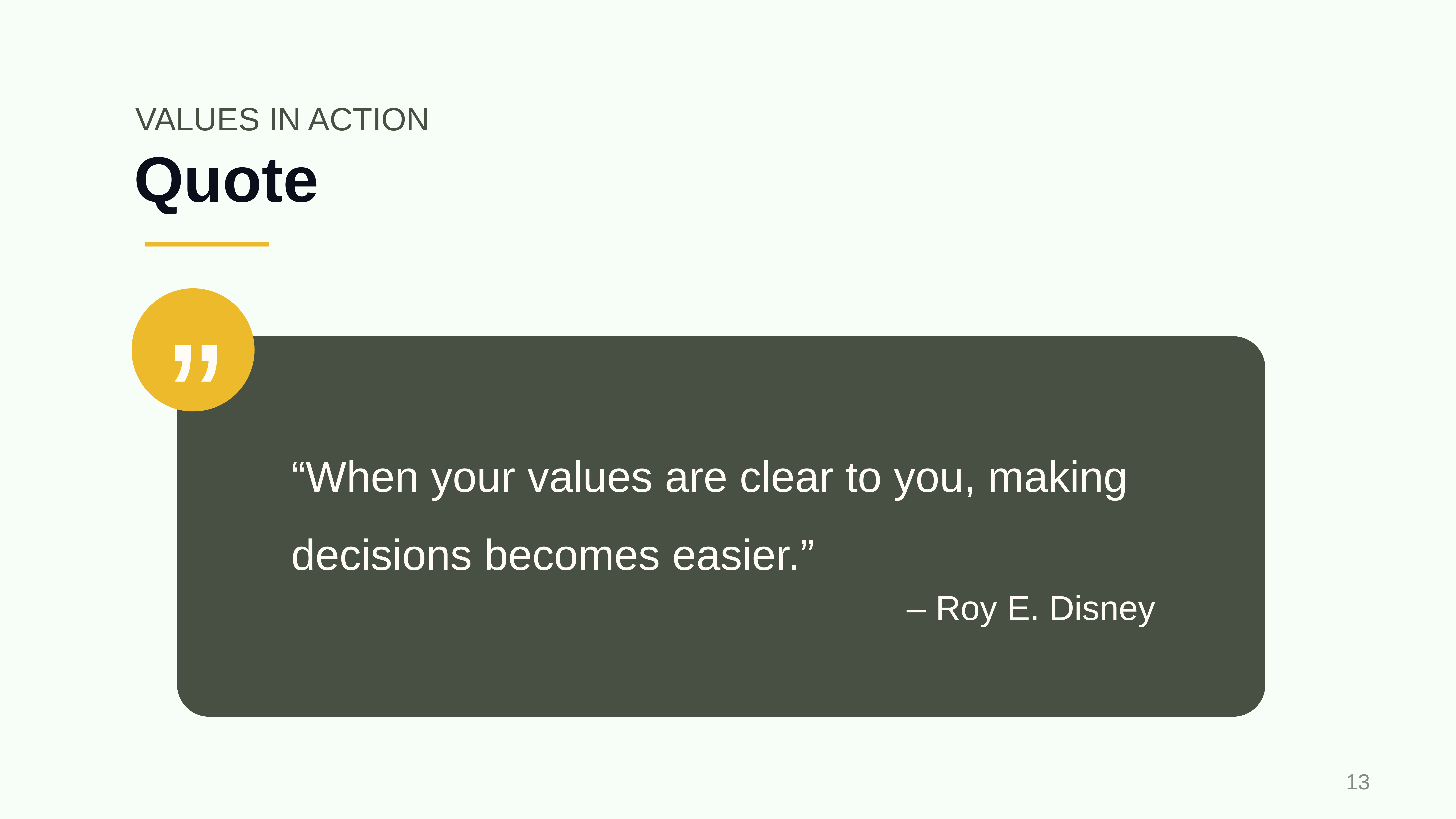

VALUES IN ACTION
# Quote

”

“When your values are clear to you, making decisions becomes easier.”
– Roy E. Disney
13